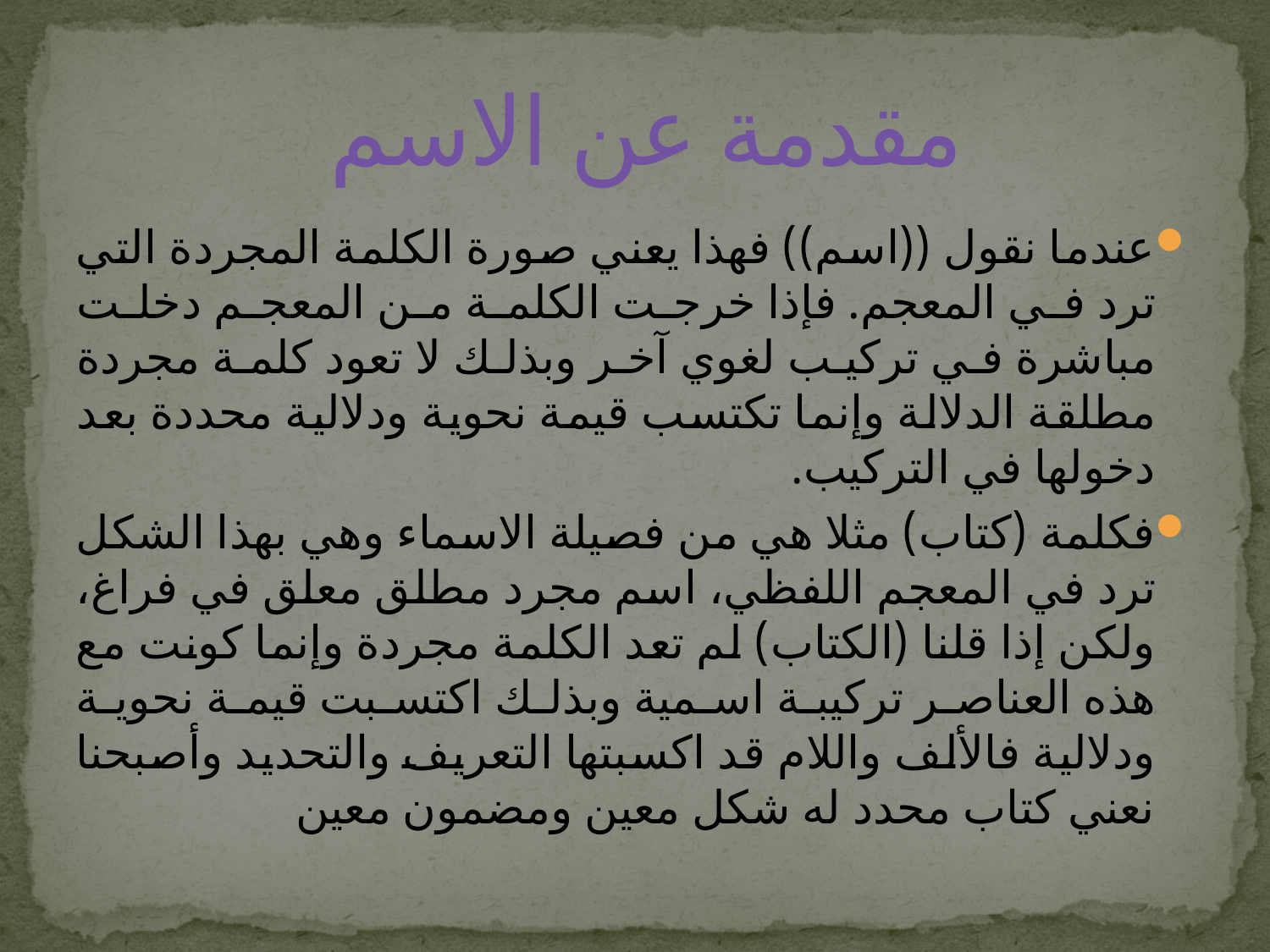

# مقدمة عن الاسم
عندما نقول ((اسم)) فهذا يعني صورة الكلمة المجردة التي ترد في المعجم. فإذا خرجت الكلمة من المعجم دخلت مباشرة في تركيب لغوي آخر وبذلك لا تعود كلمة مجردة مطلقة الدلالة وإنما تكتسب قيمة نحوية ودلالية محددة بعد دخولها في التركيب.
فكلمة (كتاب) مثلا هي من فصيلة الاسماء وهي بهذا الشكل ترد في المعجم اللفظي، اسم مجرد مطلق معلق في فراغ، ولكن إذا قلنا (الكتاب) لم تعد الكلمة مجردة وإنما كونت مع هذه العناصر تركيبة اسمية وبذلك اكتسبت قيمة نحوية ودلالية فالألف واللام قد اكسبتها التعريف والتحديد وأصبحنا نعني كتاب محدد له شكل معين ومضمون معين